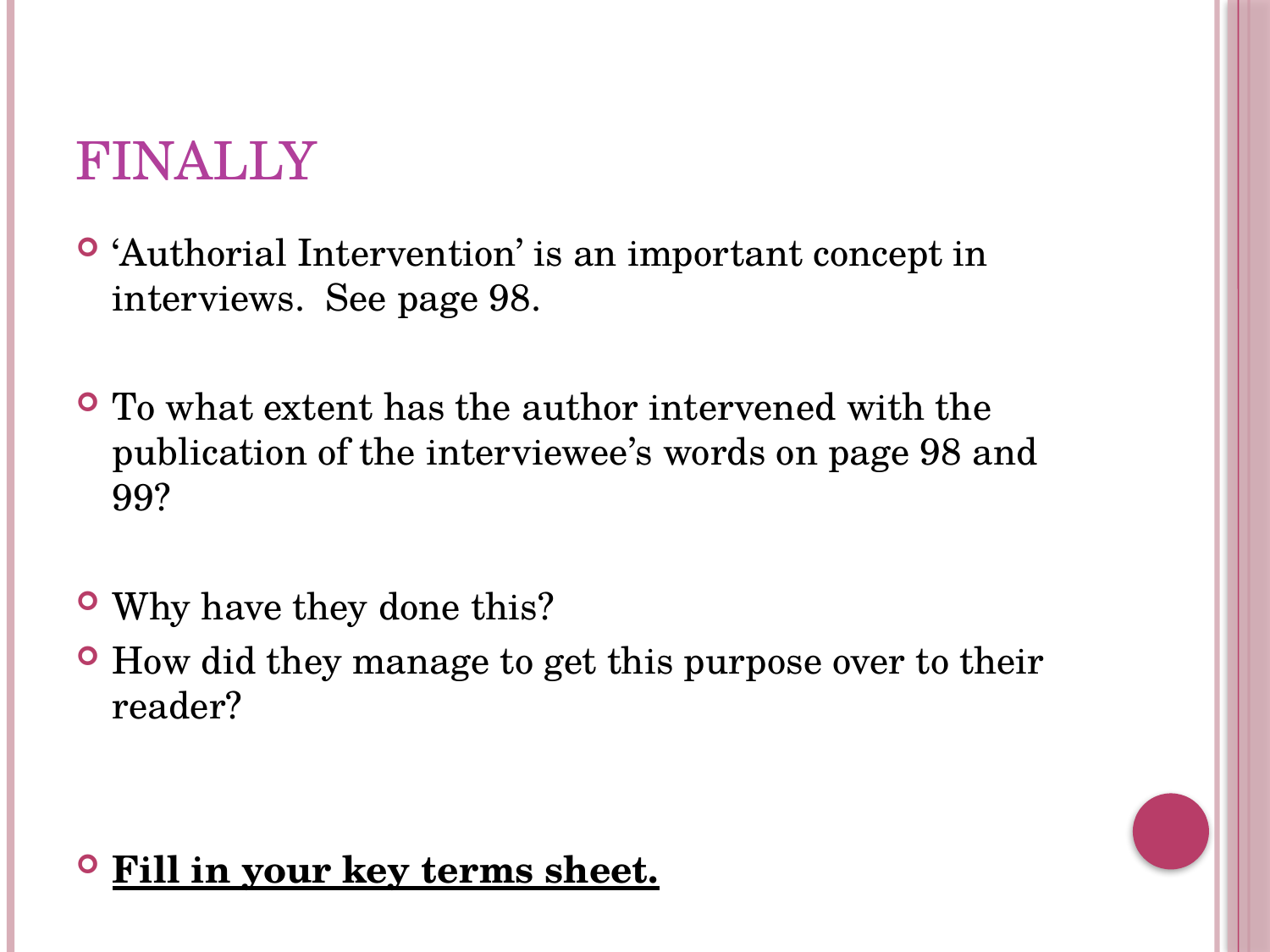

# Finally
‘Authorial Intervention’ is an important concept in interviews.  See page 98.

To what extent has the author intervened with the publication of the interviewee’s words on page 98 and 99?

Why have they done this?
How did they manage to get this purpose over to their reader?

Fill in your key terms sheet.